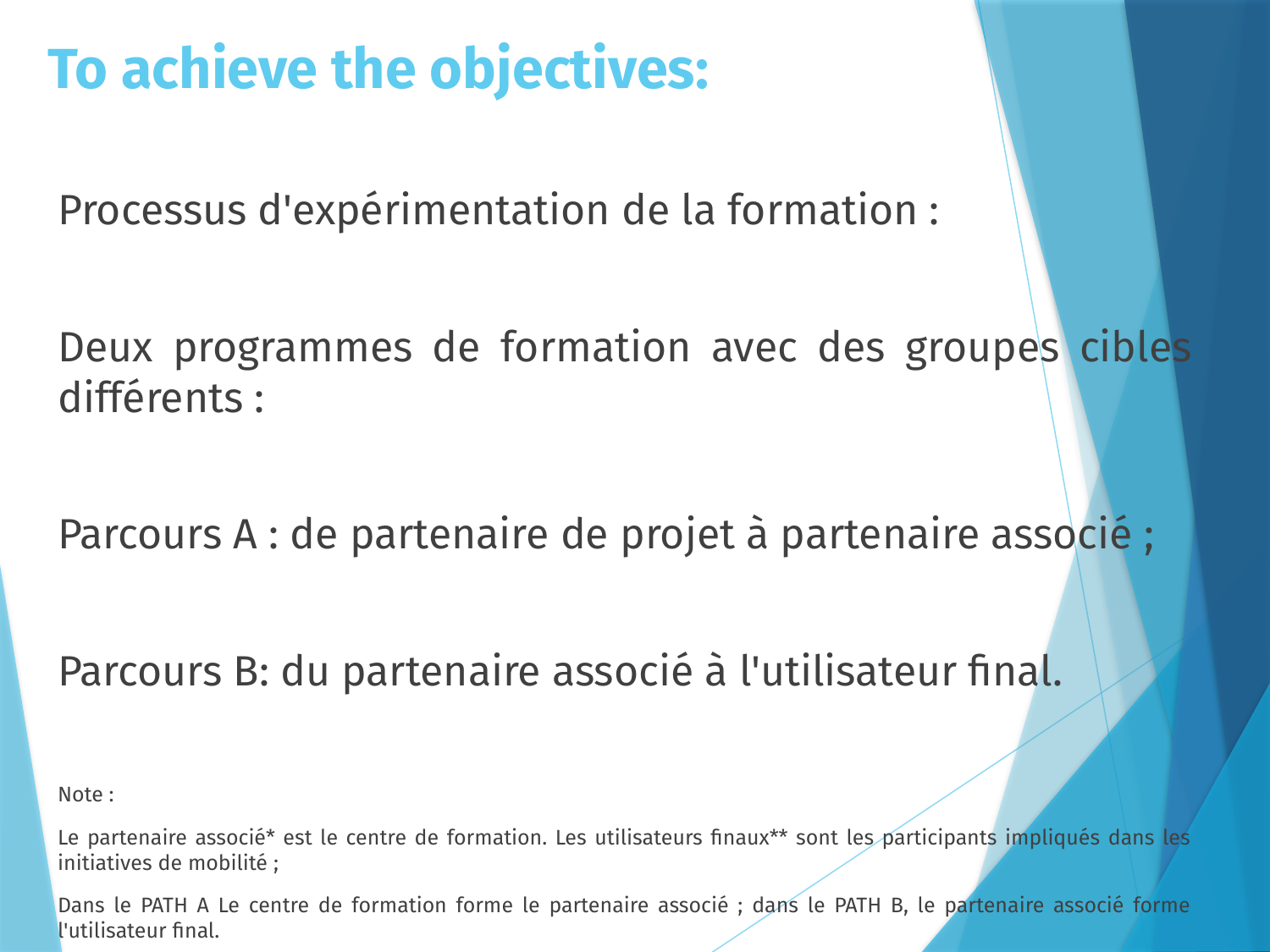

To achieve the objectives:
Processus d'expérimentation de la formation :

Deux programmes de formation avec des groupes cibles différents :

Parcours A : de partenaire de projet à partenaire associé ;

Parcours B: du partenaire associé à l'utilisateur final.

Note :
Le partenaire associé* est le centre de formation. Les utilisateurs finaux** sont les participants impliqués dans les initiatives de mobilité ;
Dans le PATH A Le centre de formation forme le partenaire associé ; dans le PATH B, le partenaire associé forme l'utilisateur final.